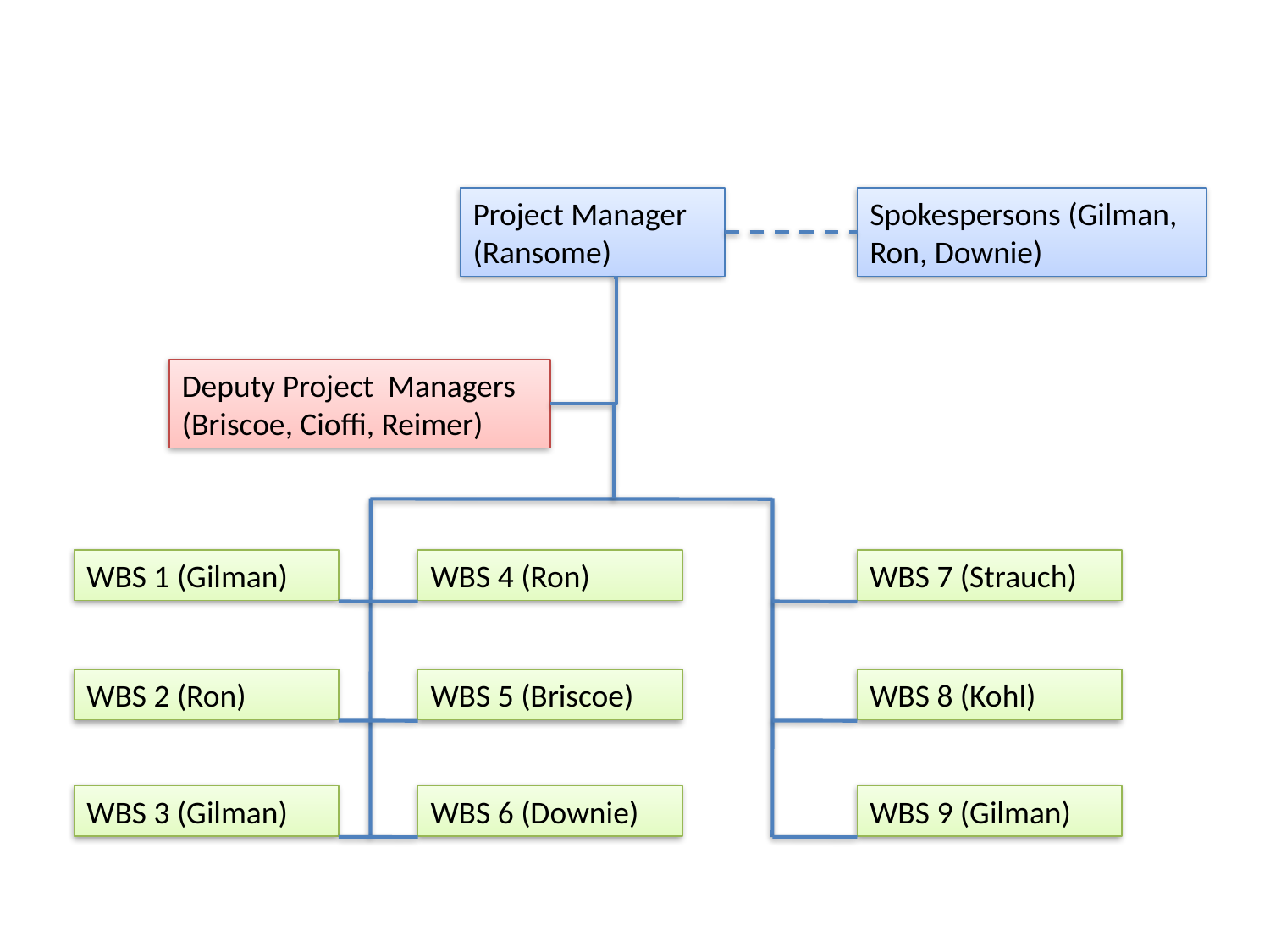

Project Manager (Ransome)
Spokespersons (Gilman, Ron, Downie)
Deputy Project  Managers (Briscoe, Cioffi, Reimer)
WBS 1 (Gilman)
WBS 4 (Ron)
WBS 7 (Strauch)
WBS 2 (Ron)
WBS 5 (Briscoe)
WBS 8 (Kohl)
WBS 6 (Downie)
WBS 9 (Gilman)
WBS 3 (Gilman)